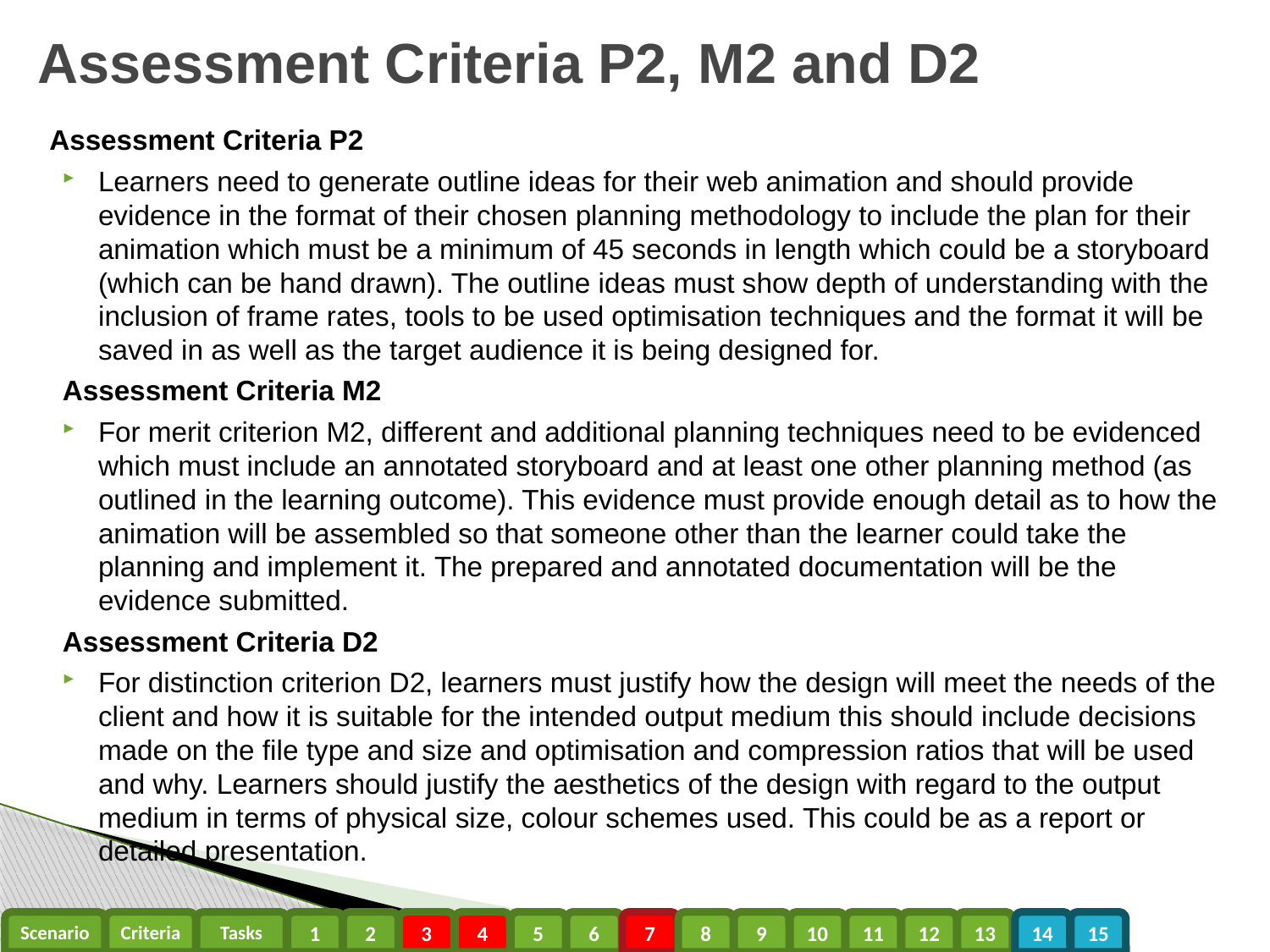

# Assessment Criteria P2, M2 and D2
Assessment Criteria P2
Learners need to generate outline ideas for their web animation and should provide evidence in the format of their chosen planning methodology to include the plan for their animation which must be a minimum of 45 seconds in length which could be a storyboard (which can be hand drawn). The outline ideas must show depth of understanding with the inclusion of frame rates, tools to be used optimisation techniques and the format it will be saved in as well as the target audience it is being designed for.
Assessment Criteria M2
For merit criterion M2, different and additional planning techniques need to be evidenced which must include an annotated storyboard and at least one other planning method (as outlined in the learning outcome). This evidence must provide enough detail as to how the animation will be assembled so that someone other than the learner could take the planning and implement it. The prepared and annotated documentation will be the evidence submitted.
Assessment Criteria D2
For distinction criterion D2, learners must justify how the design will meet the needs of the client and how it is suitable for the intended output medium this should include decisions made on the file type and size and optimisation and compression ratios that will be used and why. Learners should justify the aesthetics of the design with regard to the output medium in terms of physical size, colour schemes used. This could be as a report or detailed presentation.